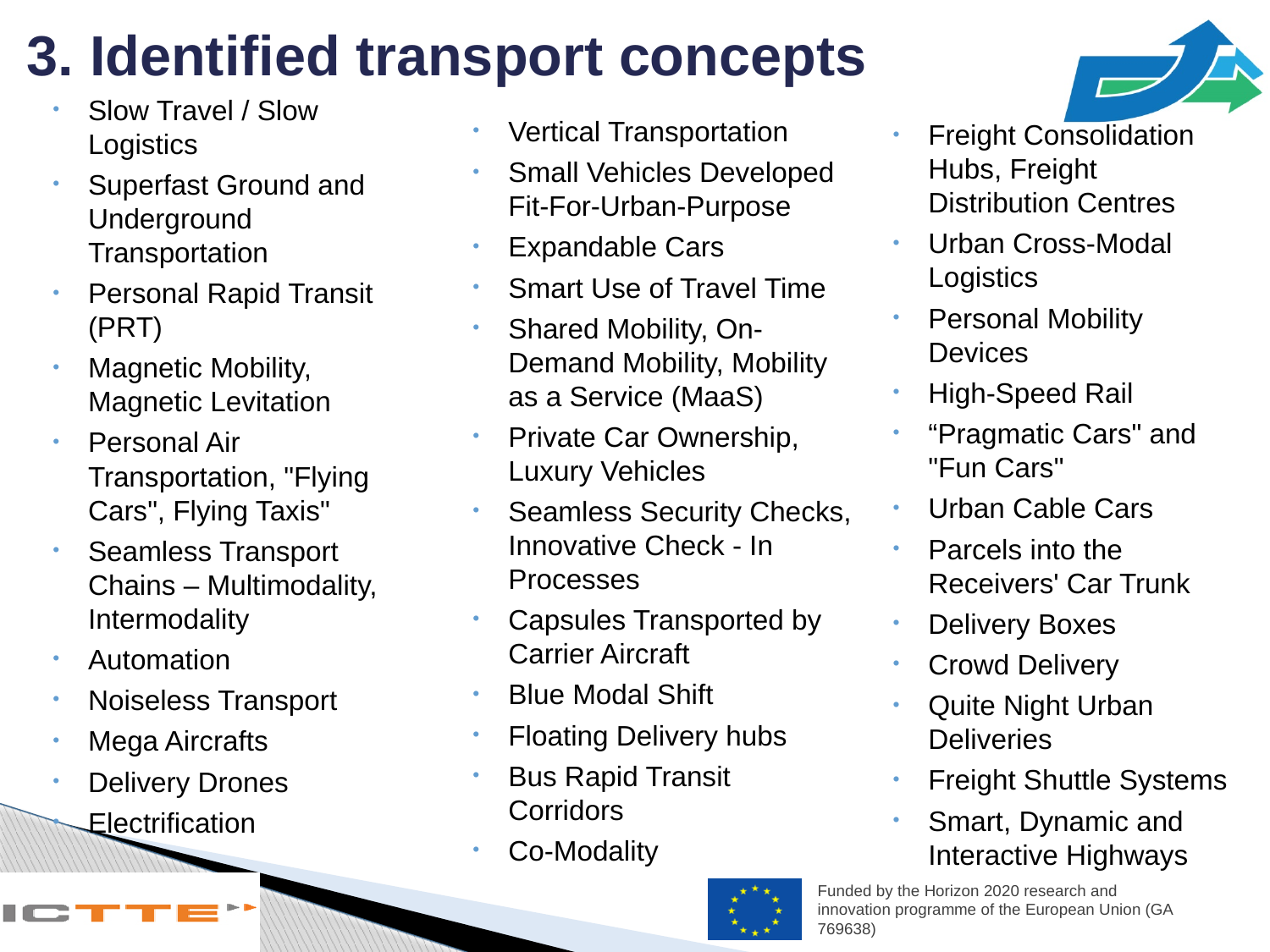

# 3. Identified transport concepts
Slow Travel / Slow Logistics
Superfast Ground and Underground Transportation
Personal Rapid Transit (PRT)
Magnetic Mobility, Magnetic Levitation
Personal Air Transportation, "Flying Cars", Flying Taxis"
Seamless Transport Chains – Multimodality, Intermodality
Automation
Noiseless Transport
Mega Aircrafts
Delivery Drones
Electrification

Vertical Transportation
Small Vehicles Developed Fit-For-Urban-Purpose
Expandable Cars
Smart Use of Travel Time
Shared Mobility, On-Demand Mobility, Mobility as a Service (MaaS)
Private Car Ownership, Luxury Vehicles
Seamless Security Checks, Innovative Check - In Processes
Capsules Transported by Carrier Aircraft
Blue Modal Shift
Floating Delivery hubs
Bus Rapid Transit Corridors
Co-Modality

Freight Consolidation Hubs, Freight Distribution Centres
Urban Cross-Modal Logistics
Personal Mobility Devices
High-Speed Rail
“Pragmatic Cars" and "Fun Cars"
Urban Cable Cars
Parcels into the Receivers' Car Trunk
Delivery Boxes
Crowd Delivery
Quite Night Urban Deliveries
Freight Shuttle Systems
Smart, Dynamic and Interactive Highways